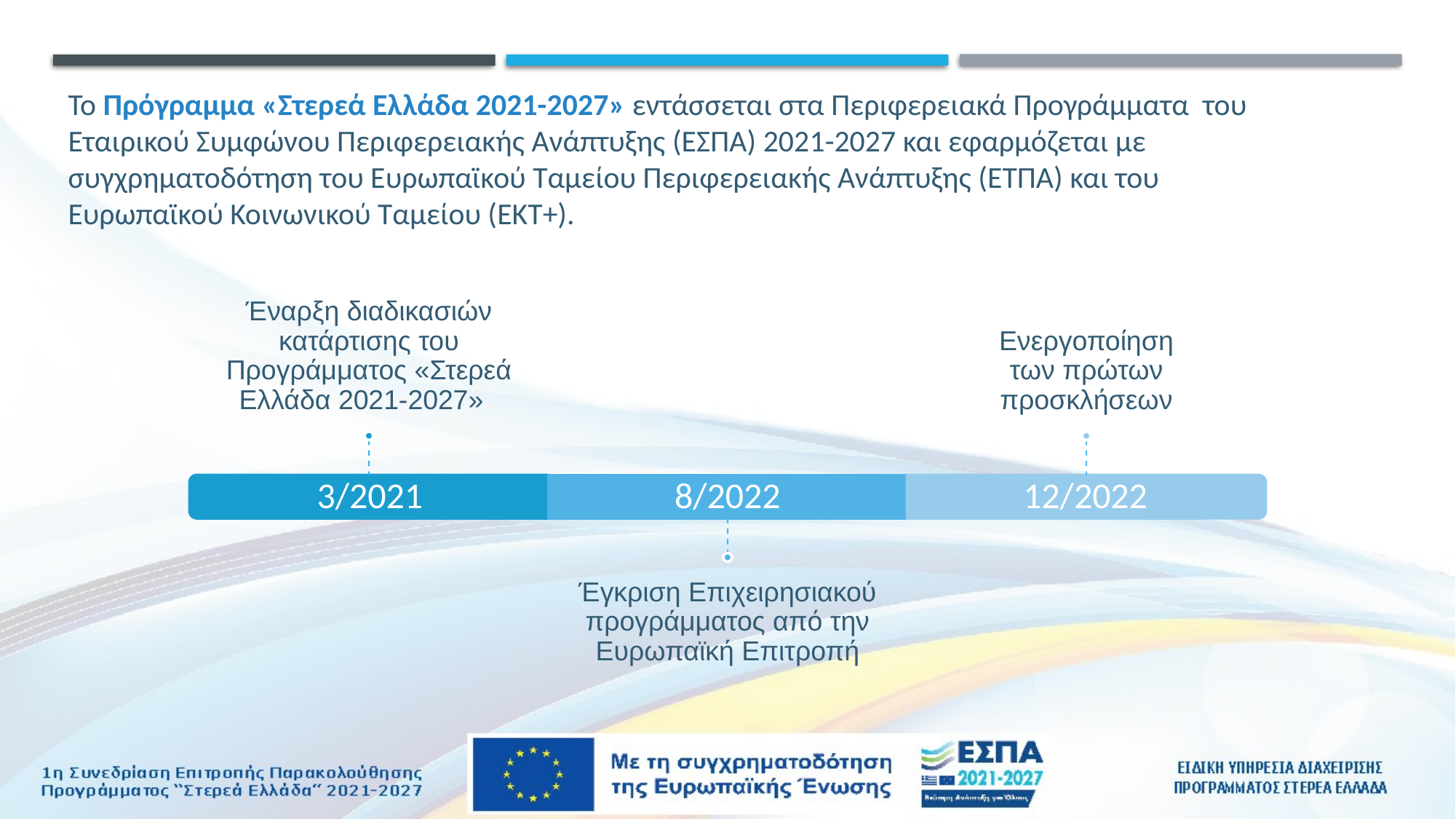

Το Πρόγραμμα «Στερεά Ελλάδα 2021-2027» εντάσσεται στα Περιφερειακά Προγράμματα  του Εταιρικού Συμφώνου Περιφερειακής Ανάπτυξης (ΕΣΠΑ) 2021-2027 και εφαρμόζεται με συγχρηματοδότηση του Ευρωπαϊκού Ταμείου Περιφερειακής Ανάπτυξης (ΕΤΠΑ) και του Ευρωπαϊκού Κοινωνικού Ταμείου (ΕΚΤ+).
3/2021
Έναρξη διαδικασιών κατάρτισης του Προγράμματος «Στερεά Ελλάδα 2021-2027»
8/2022
Έγκριση Επιχειρησιακού προγράμματος από την Ευρωπαϊκή Επιτροπή
12/2022
Ενεργοποίηση των πρώτων προσκλήσεων